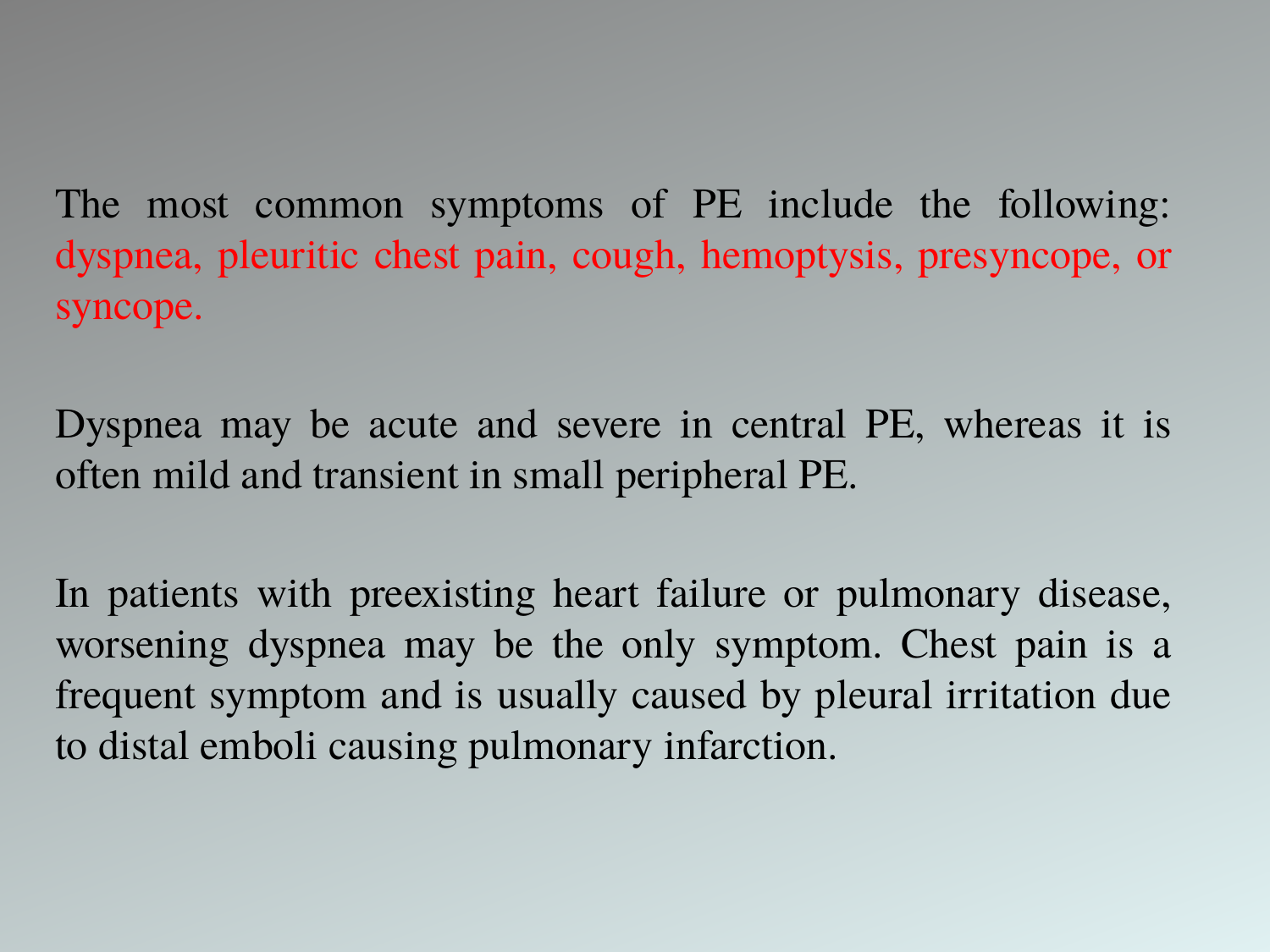

#
The most common symptoms of PE include the following: dyspnea, pleuritic chest pain, cough, hemoptysis, presyncope, or syncope.

Dyspnea may be acute and severe in central PE, whereas it is often mild and transient in small peripheral PE.

In patients with preexisting heart failure or pulmonary disease, worsening dyspnea may be the only symptom. Chest pain is a frequent symptom and is usually caused by pleural irritation due to distal emboli causing pulmonary infarction.